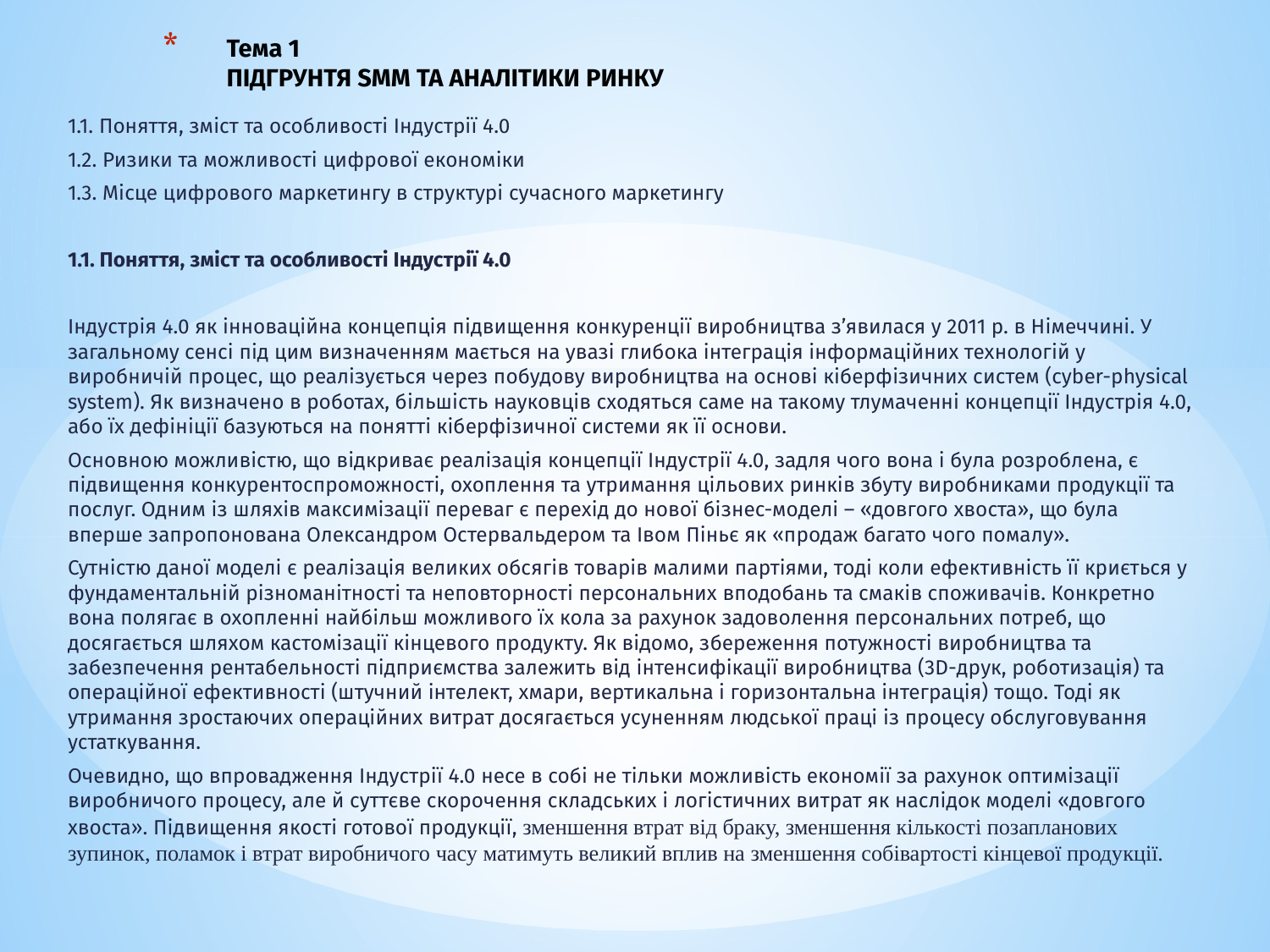

# Тема 1 ПІДГРУНТЯ SMM ТА АНАЛІТИКИ РИНКУ
1.1. Поняття, зміст та особливості Індустрії 4.0
1.2. Ризики та можливості цифрової економіки
1.3. Місце цифрового маркетингу в структурі сучасного маркетингу

1.1. Поняття, зміст та особливості Індустрії 4.0

Індустрія 4.0 як інноваційна концепція підвищення конкуренції виробництва з’явилася у 2011 р. в Німеччині. У загальному сенсі під цим визначенням мається на увазі глибока інтеграція інформаційних технологій у виробничій процес, що реалізується через побудову виробництва на основі кіберфізичних систем (cyber-physical system). Як визначено в роботах, більшість науковців сходяться саме на такому тлумаченні концепції Індустрія 4.0, або їх дефініції базуються на понятті кіберфізичної системи як її основи.
Основною можливістю, що відкриває реалізація концепції Індустрії 4.0, задля чого вона і була розроблена, є підвищення конкурентоспроможності, охоплення та утримання цільових ринків збуту виробниками продукції та послуг. Одним із шляхів максимізації переваг є перехід до нової бізнес-моделі – «довгого хвоста», що була вперше запропонована Олександром Остервальдером та Івом Піньє як «продаж багато чого помалу».
Сутністю даної моделі є реалізація великих обсягів товарів малими партіями, тоді коли ефективність її криється у фундаментальній різноманітності та неповторності персональних вподобань та смаків споживачів. Конкретно вона полягає в охопленні найбільш можливого їх кола за рахунок задоволення персональних потреб, що досягається шляхом кастомізації кінцевого продукту. Як відомо, збереження потужності виробництва та забезпечення рентабельності підприємства залежить від інтенсифікації виробництва (3D-друк, роботизація) та операційної ефективності (штучний інтелект, хмари, вертикальна і горизонтальна інтеграція) тощо. Тоді як утримання зростаючих операційних витрат досягається усуненням людської праці із процесу обслуговування устаткування.
Очевидно, що впровадження Індустрії 4.0 несе в собі не тільки можливість економії за рахунок оптимізації виробничого процесу, але й суттєве скорочення складських і логістичних витрат як наслідок моделі «довгого хвоста». Підвищення якості готової продукції, зменшення втрат від браку, зменшення кількості позапланових зупинок, поламок і втрат виробничого часу матимуть великий вплив на зменшення собівартості кінцевої продукції.